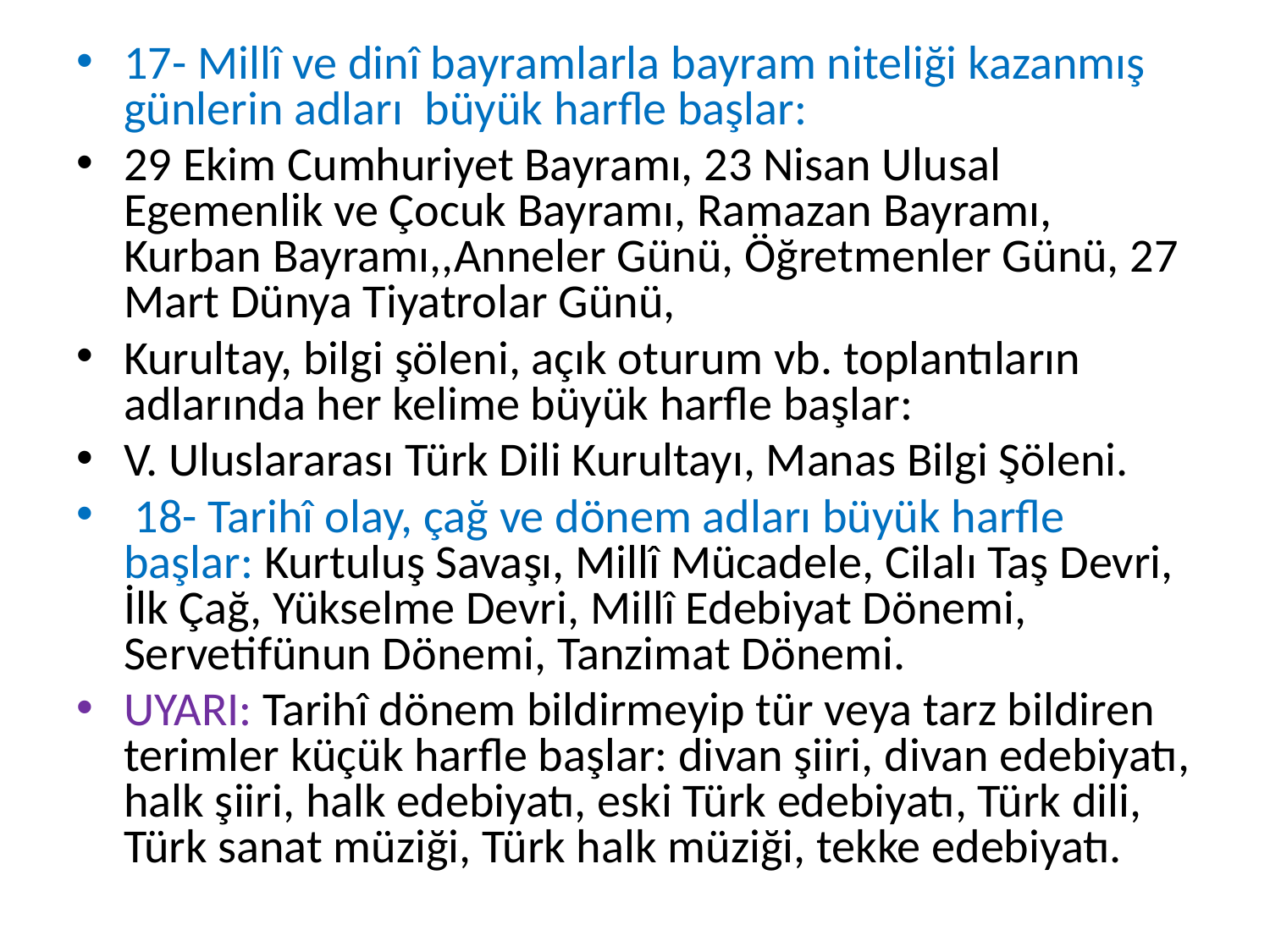

17- Millî ve dinî bayramlarla bayram niteliği kazanmış günlerin adları  büyük harfle başlar:
29 Ekim Cumhuriyet Bayramı, 23 Nisan Ulusal Egemenlik ve Çocuk Bayramı, Ramazan Bayramı, Kurban Bayramı,,Anneler Günü, Öğretmenler Günü, 27 Mart Dünya Tiyatrolar Günü,
Kurultay, bilgi şöleni, açık oturum vb. toplantıların adlarında her kelime büyük harfle başlar:
V. Uluslararası Türk Dili Kurultayı, Manas Bilgi Şöleni.
 18- Tarihî olay, çağ ve dönem adları büyük harfle başlar: Kurtuluş Savaşı, Millî Mücadele, Cilalı Taş Devri, İlk Çağ, Yükselme Devri, Millî Edebiyat Dönemi, Servetifünun Dönemi, Tanzimat Dönemi.
UYARI: Tarihî dönem bildirmeyip tür veya tarz bildiren terimler küçük harfle başlar: divan şiiri, divan edebiyatı, halk şiiri, halk edebiyatı, eski Türk edebiyatı, Türk dili, Türk sanat müziği, Türk halk müziği, tekke edebiyatı.